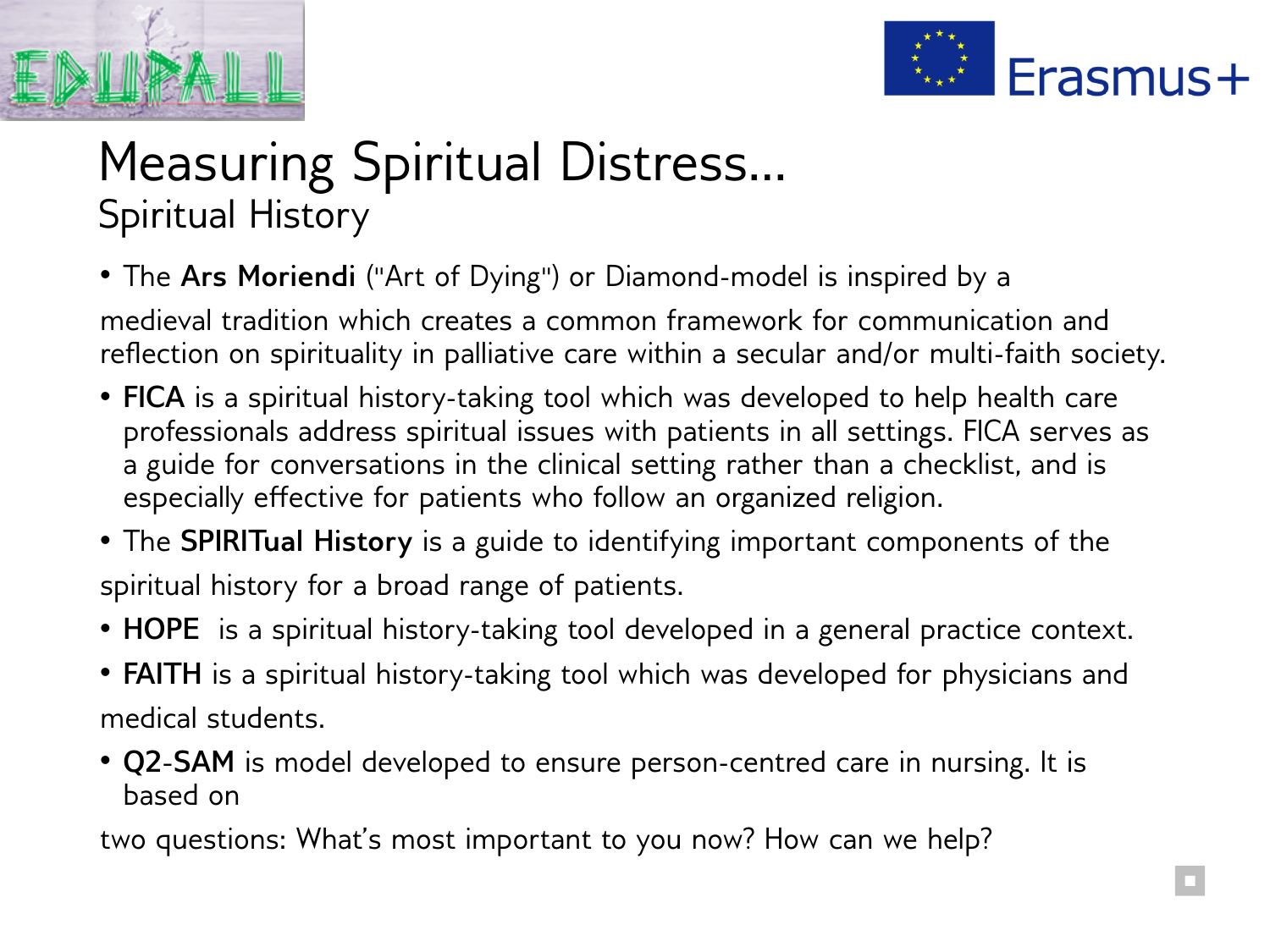

# Measuring Spiritual Distress… Spiritual History
The Ars Moriendi ("Art of Dying") or Diamond-model is inspired by a
medieval tradition which creates a common framework for communication and reflection on spirituality in palliative care within a secular and/or multi-faith society.
FICA is a spiritual history-taking tool which was developed to help health care professionals address spiritual issues with patients in all settings. FICA serves as a guide for conversations in the clinical setting rather than a checklist, and is especially effective for patients who follow an organized religion.
The SPIRITual History is a guide to identifying important components of the
spiritual history for a broad range of patients.
HOPE  is a spiritual history-taking tool developed in a general practice context.
FAITH is a spiritual history-taking tool which was developed for physicians and
medical students.
Q2-SAM is model developed to ensure person-centred care in nursing. It is based on
two questions: What’s most important to you now? How can we help?